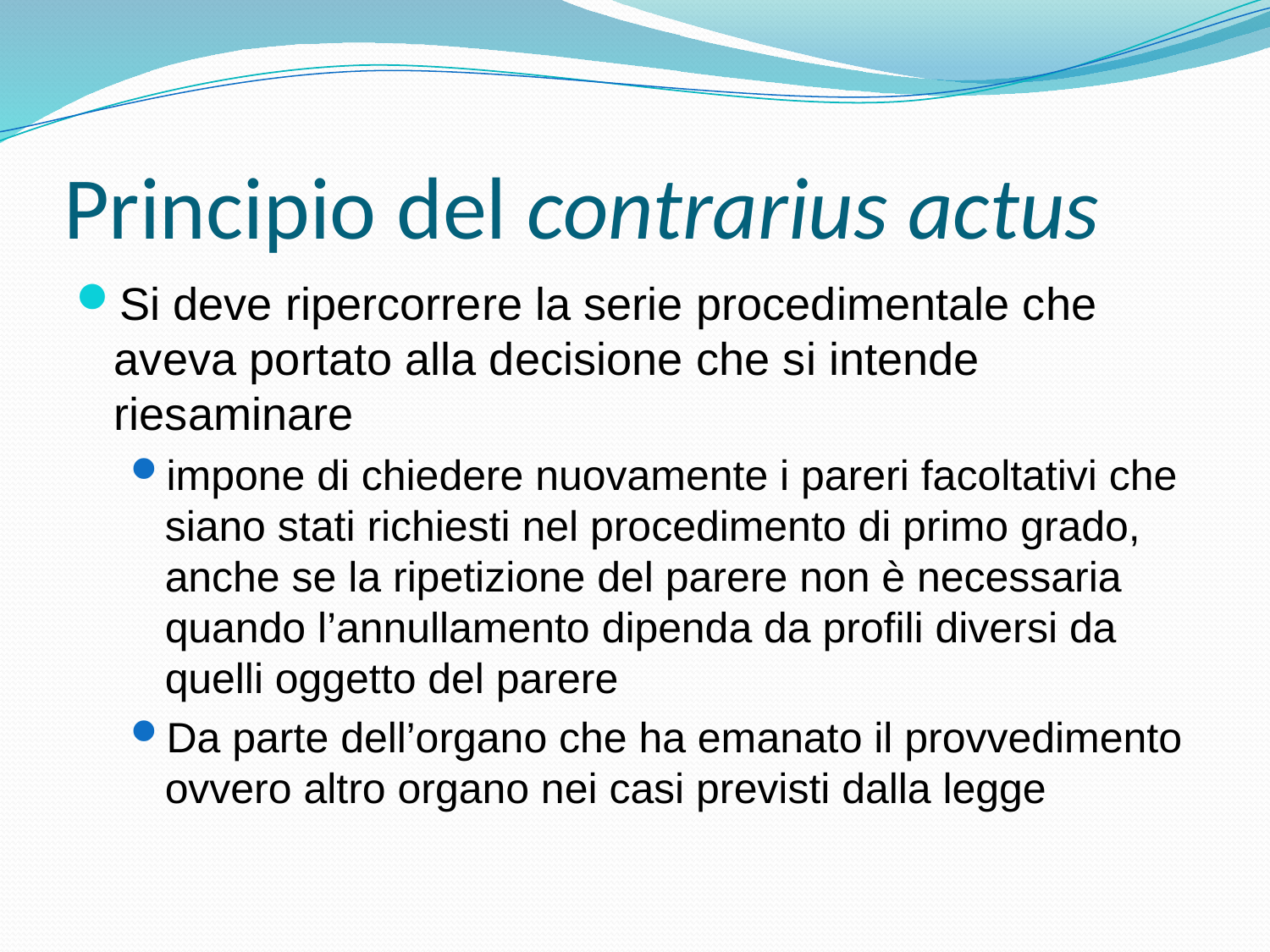

# Principio del contrarius actus
Si deve ripercorrere la serie procedimentale che aveva portato alla decisione che si intende riesaminare
impone di chiedere nuovamente i pareri facoltativi che siano stati richiesti nel procedimento di primo grado, anche se la ripetizione del parere non è necessaria quando l’annullamento dipenda da profili diversi da quelli oggetto del parere
Da parte dell’organo che ha emanato il provvedimento ovvero altro organo nei casi previsti dalla legge